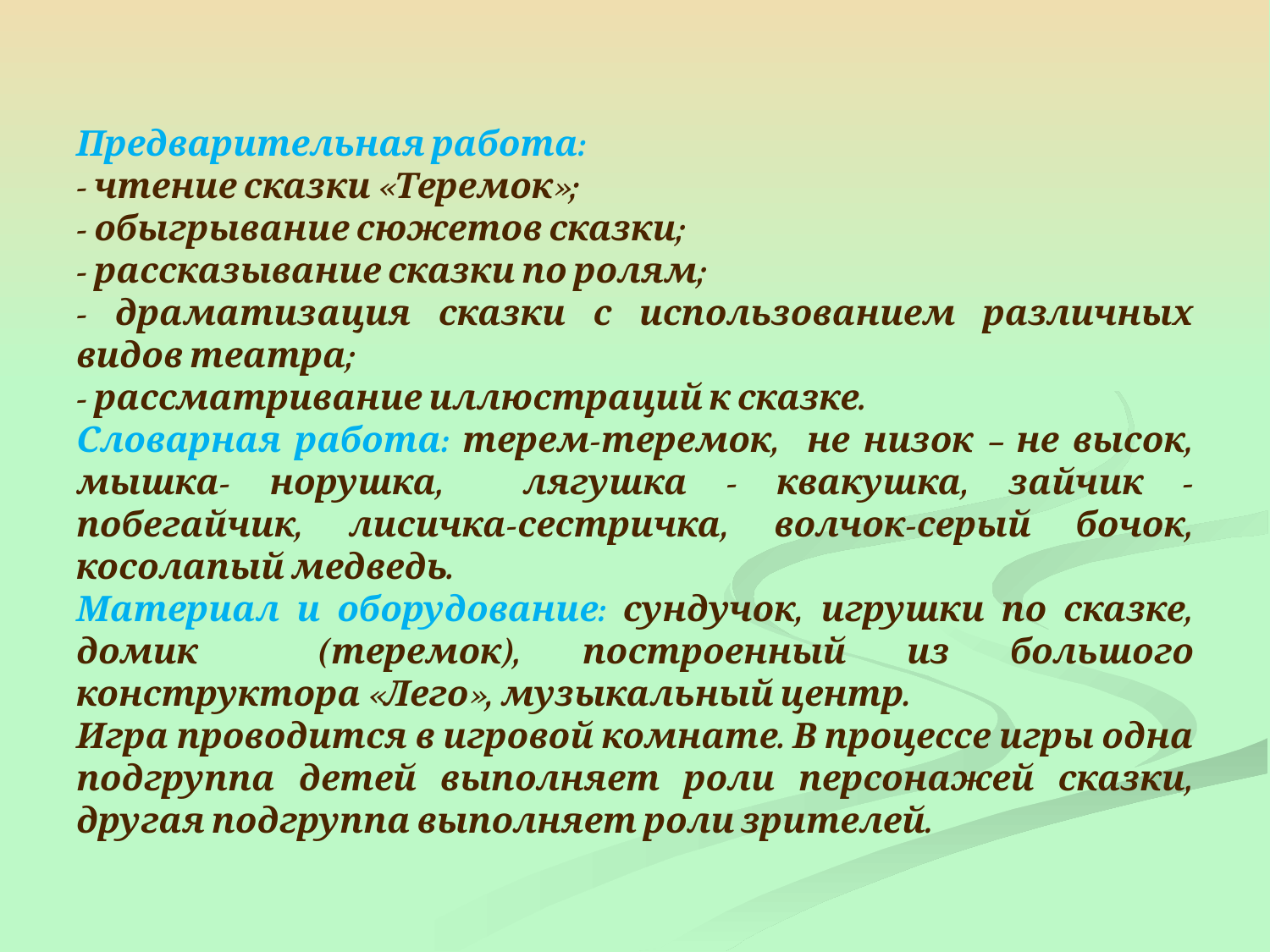

Предварительная работа:
- чтение сказки «Теремок»;
- обыгрывание сюжетов сказки;
- рассказывание сказки по ролям;
- драматизация сказки с использованием различных видов театра;
- рассматривание иллюстраций к сказке.
Словарная работа: терем-теремок,  не низок – не высок, мышка- норушка,  лягушка - квакушка, зайчик - побегайчик, лисичка-сестричка, волчок-серый бочок, косолапый медведь.
Материал и оборудование: сундучок, игрушки по сказке, домик  (теремок), построенный из большого конструктора «Лего», музыкальный центр.
Игра проводится в игровой комнате. В процессе игры одна подгруппа детей выполняет роли персонажей сказки, другая подгруппа выполняет роли зрителей.